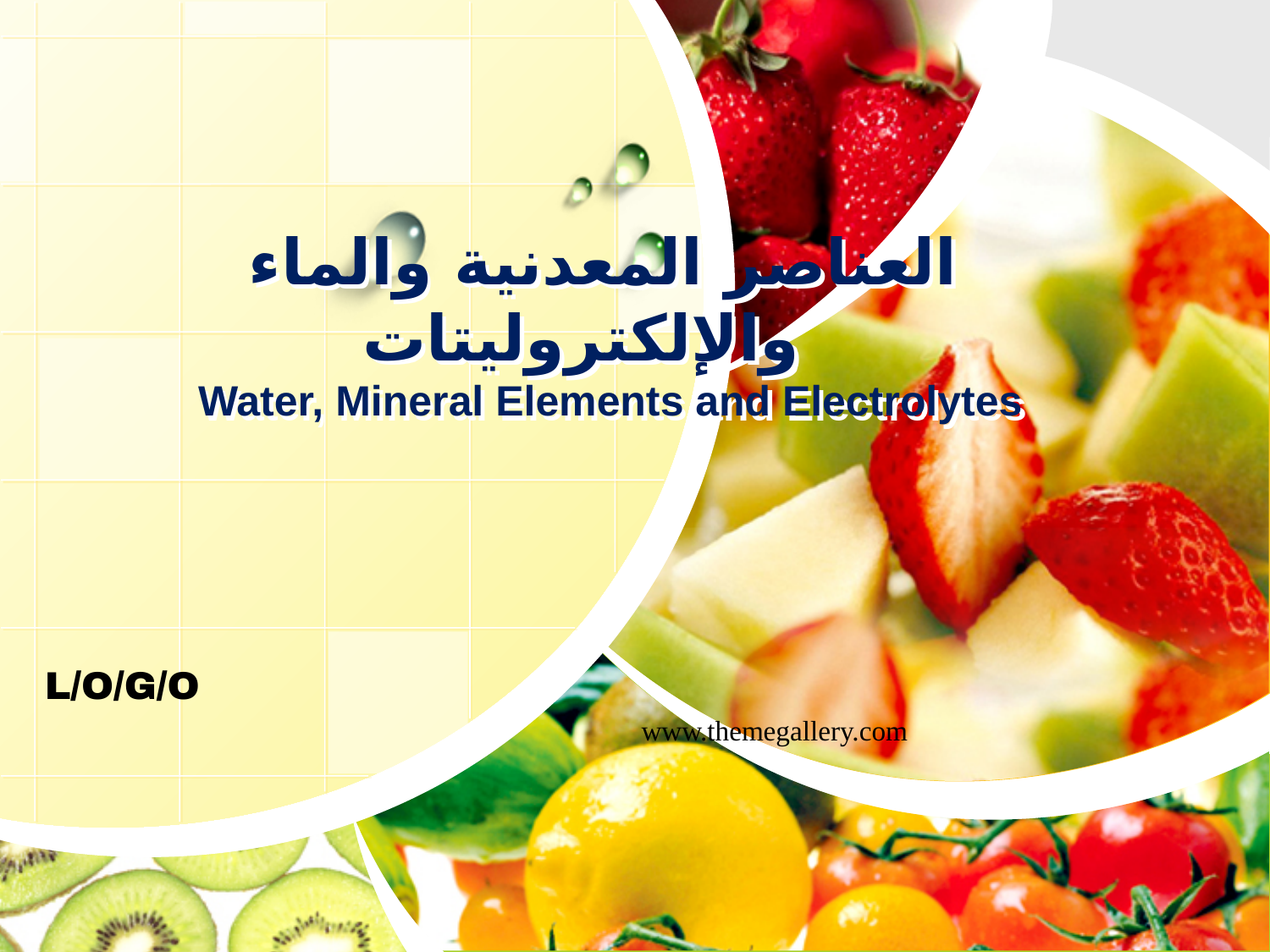

# العناصر المعدنية والماء والإلكتروليتات Water, Mineral Elements and Electrolytes
www.themegallery.com